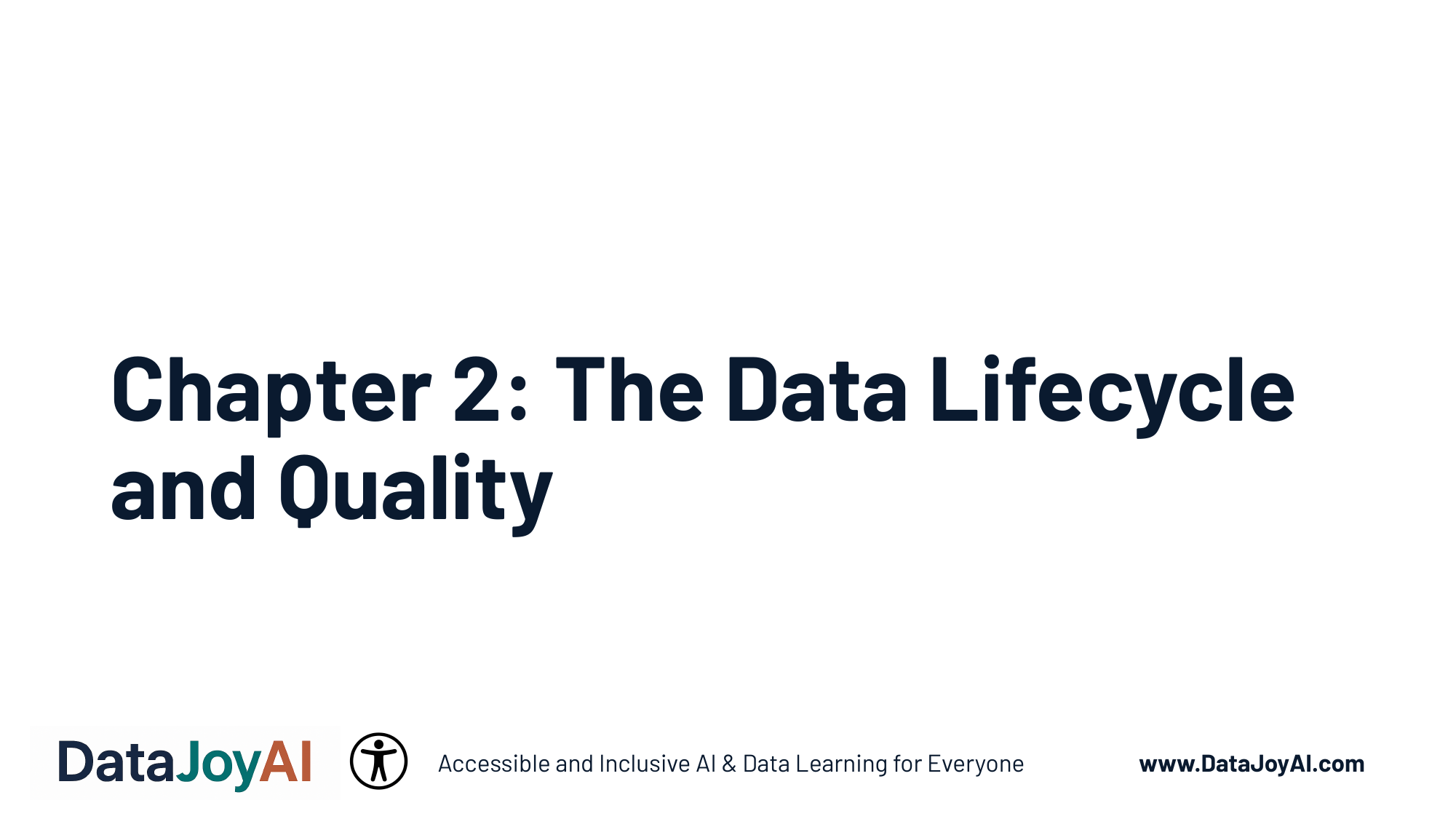

# Chapter 2: The Data Lifecycle and Quality